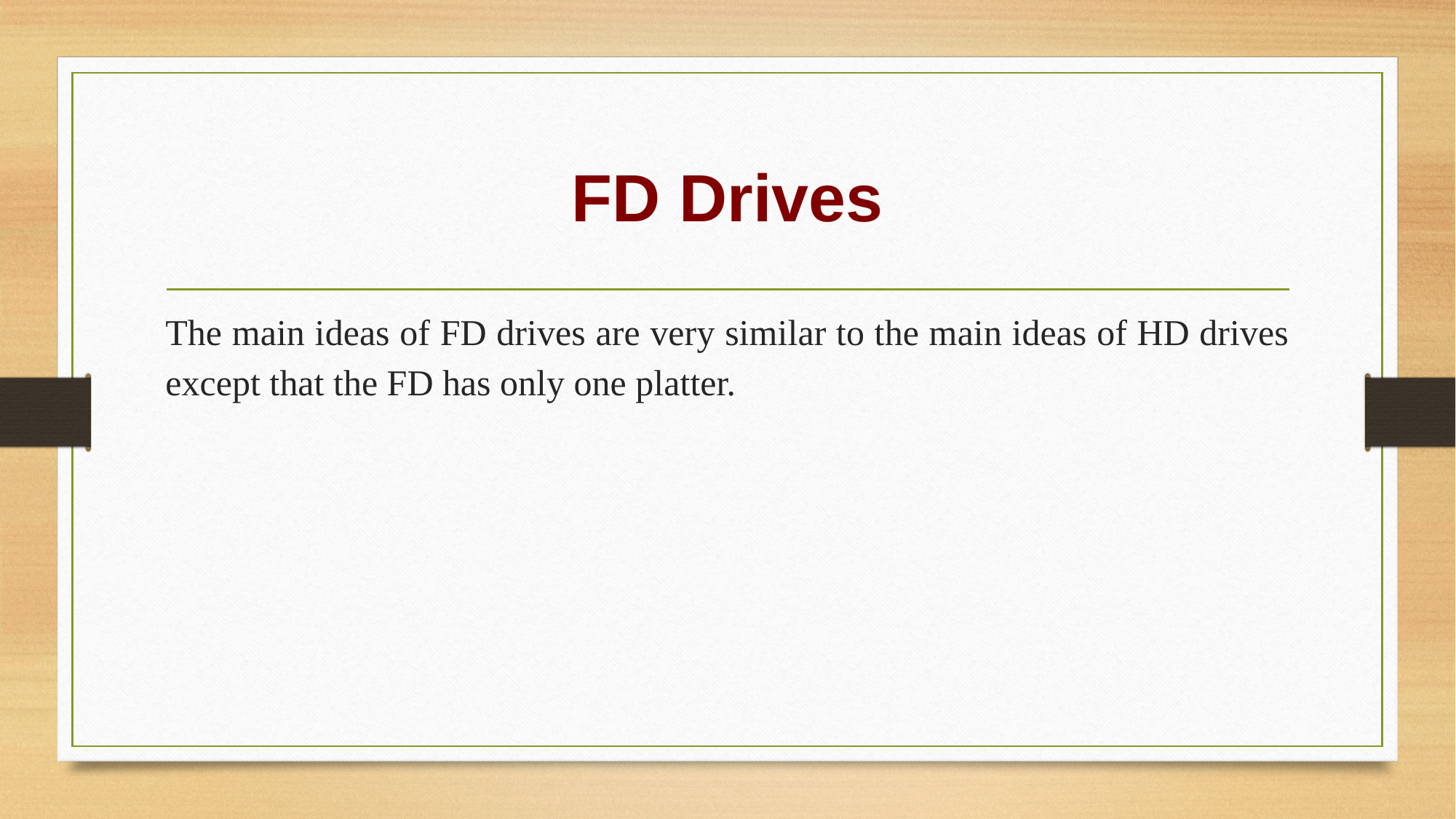

# FD Drives
The main ideas of FD drives are very similar to the main ideas of HD drives except that the FD has only one platter.